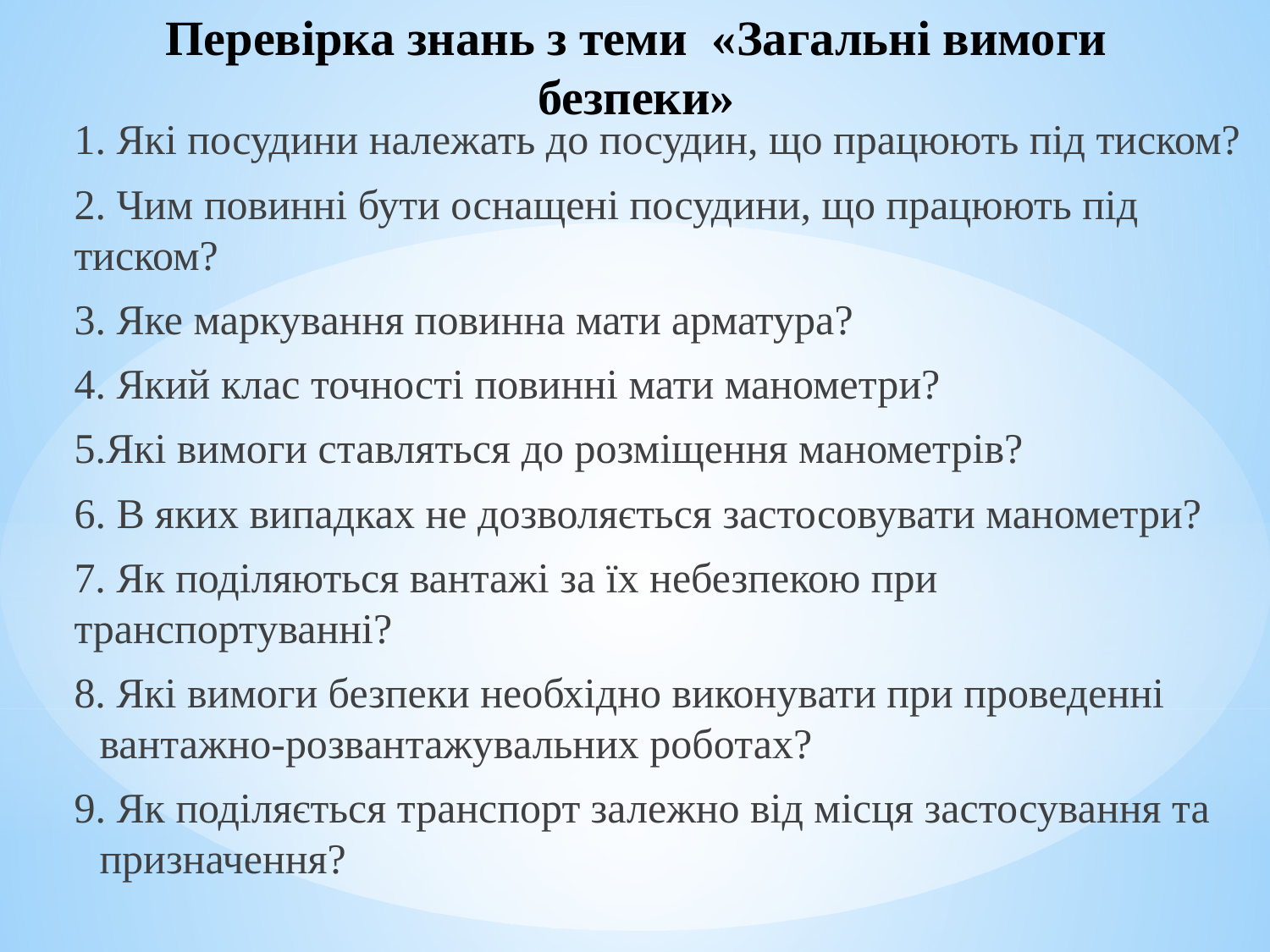

# Перевірка знань з теми  «Загальні вимоги безпеки»
1. Які посудини належать до посудин, що працюють під тиском?
2. Чим повинні бути оснащені посудини, що працюють під тиском?
3. Яке маркування повинна мати арматура?
4. Який клас точності повинні мати манометри?
5.Які вимоги ставляться до розміщення манометрів?
6. В яких випадках не дозволяється застосовувати манометри?
7. Як поділяються вантажі за їх небезпекою при транспортуванні?
8. Які вимоги безпеки необхідно виконувати при проведенні вантажно-розвантажувальних роботах?
9. Як поділяється транспорт залежно від місця застосування та призначення?